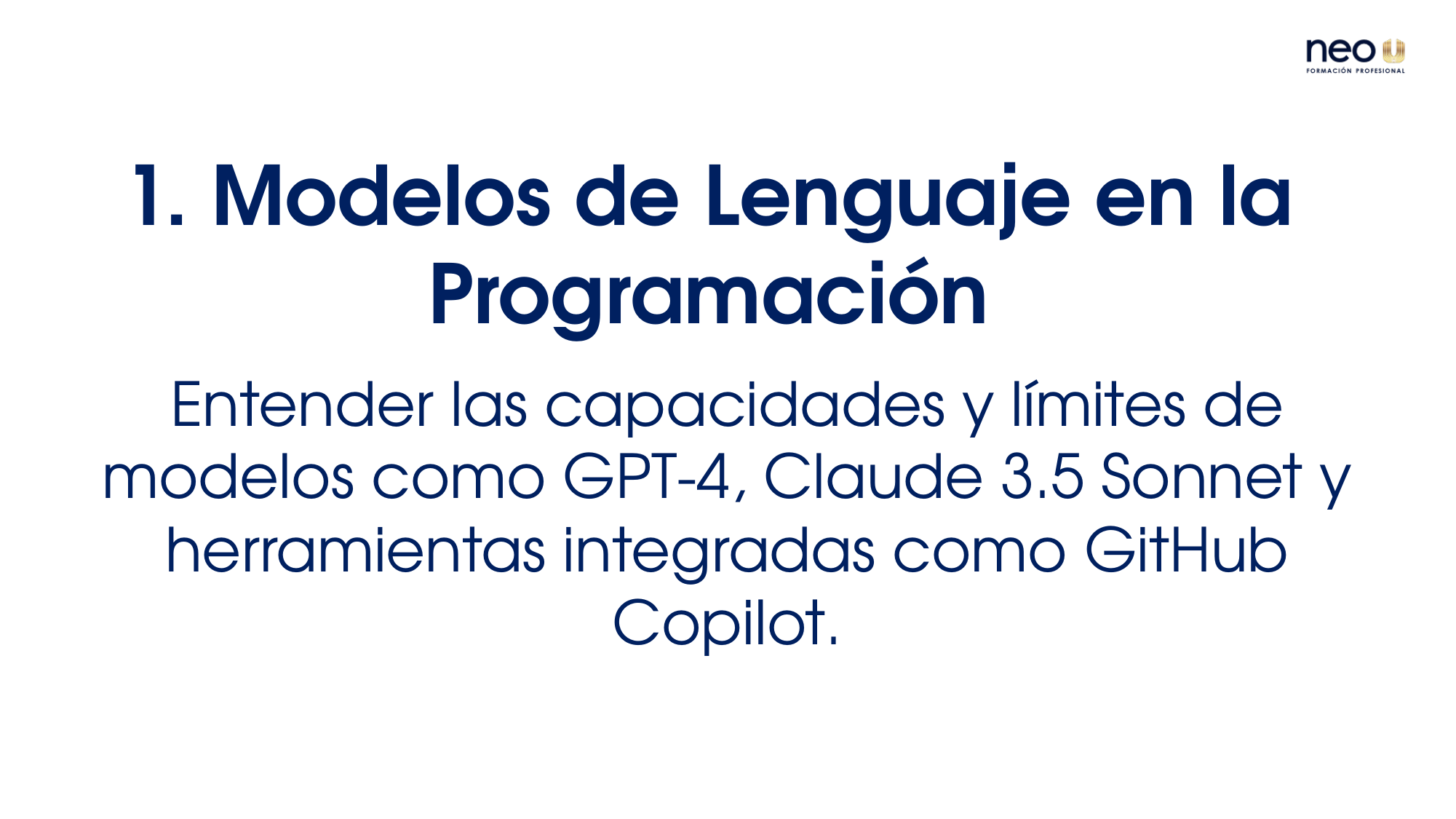

1. Modelos de Lenguaje en la Programación
Entender las capacidades y límites de modelos como GPT-4, Claude 3.5 Sonnet y herramientas integradas como GitHub Copilot.